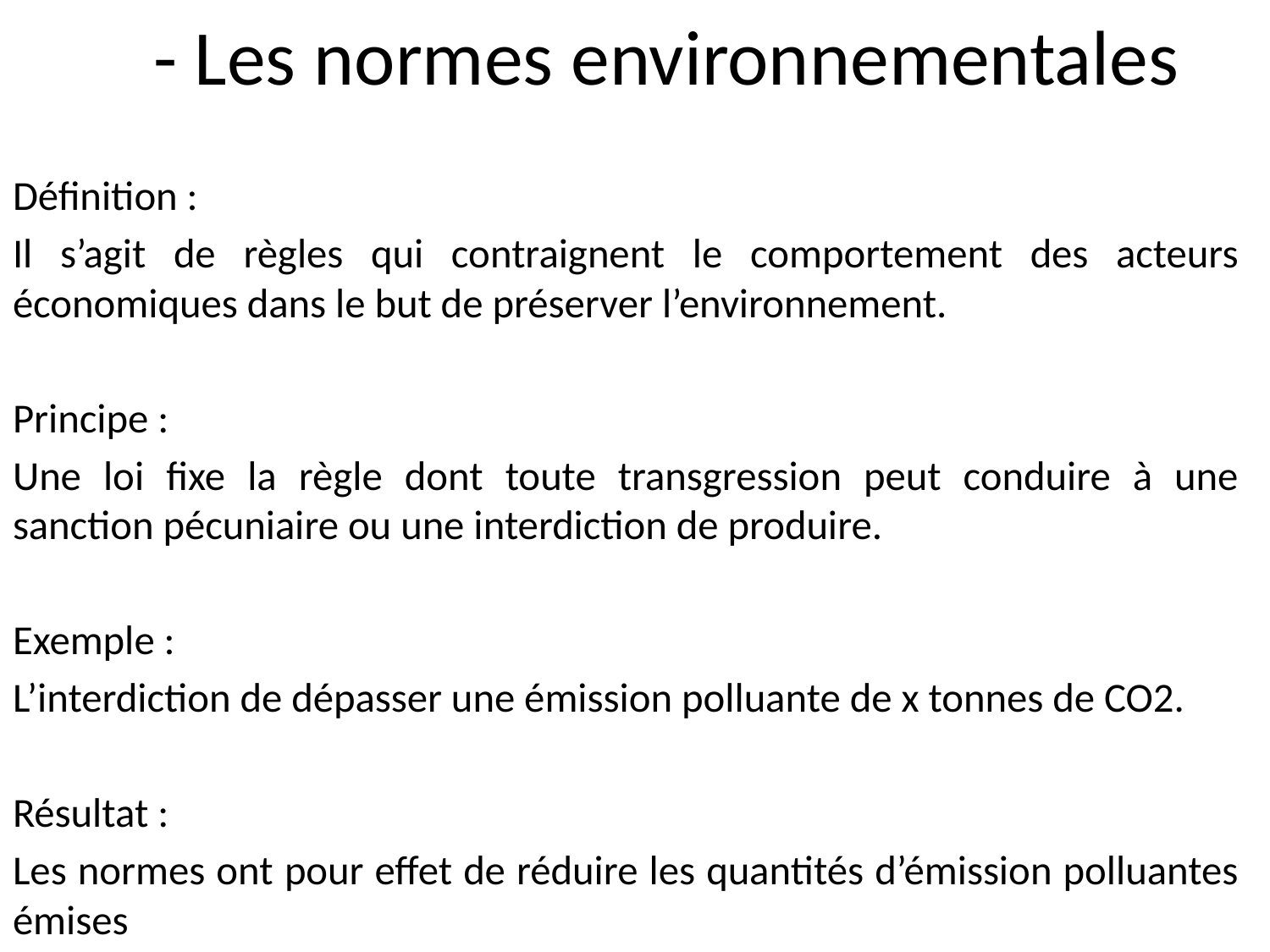

# - Les normes environnementales
Définition :
Il s’agit de règles qui contraignent le comportement des acteurs économiques dans le but de préserver l’environnement.

Principe :
Une loi fixe la règle dont toute transgression peut conduire à une sanction pécuniaire ou une interdiction de produire.

Exemple :
L’interdiction de dépasser une émission polluante de x tonnes de CO2.

Résultat :
Les normes ont pour effet de réduire les quantités d’émission polluantes émises